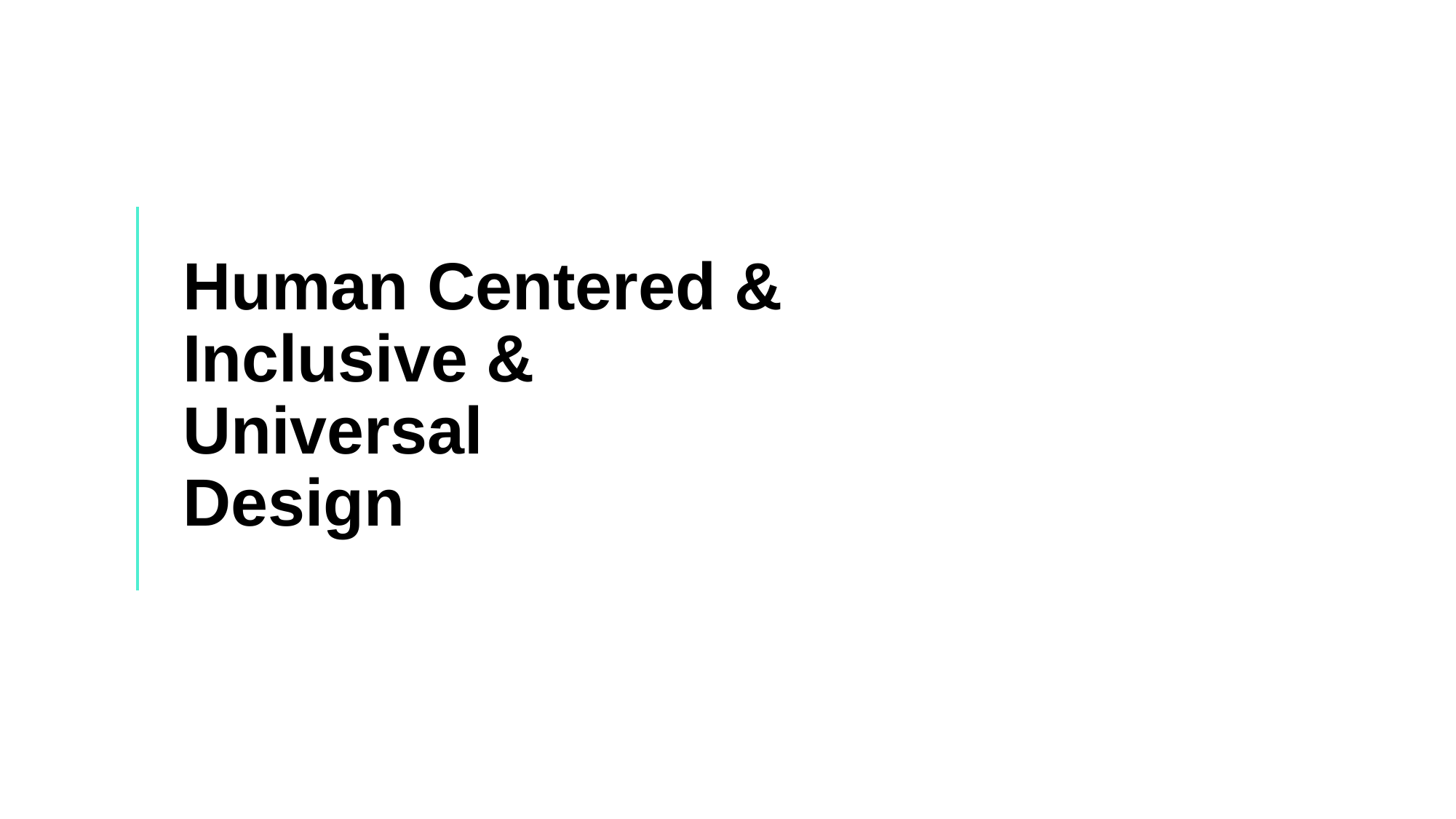

# Human Centered & Inclusive & Universal Design